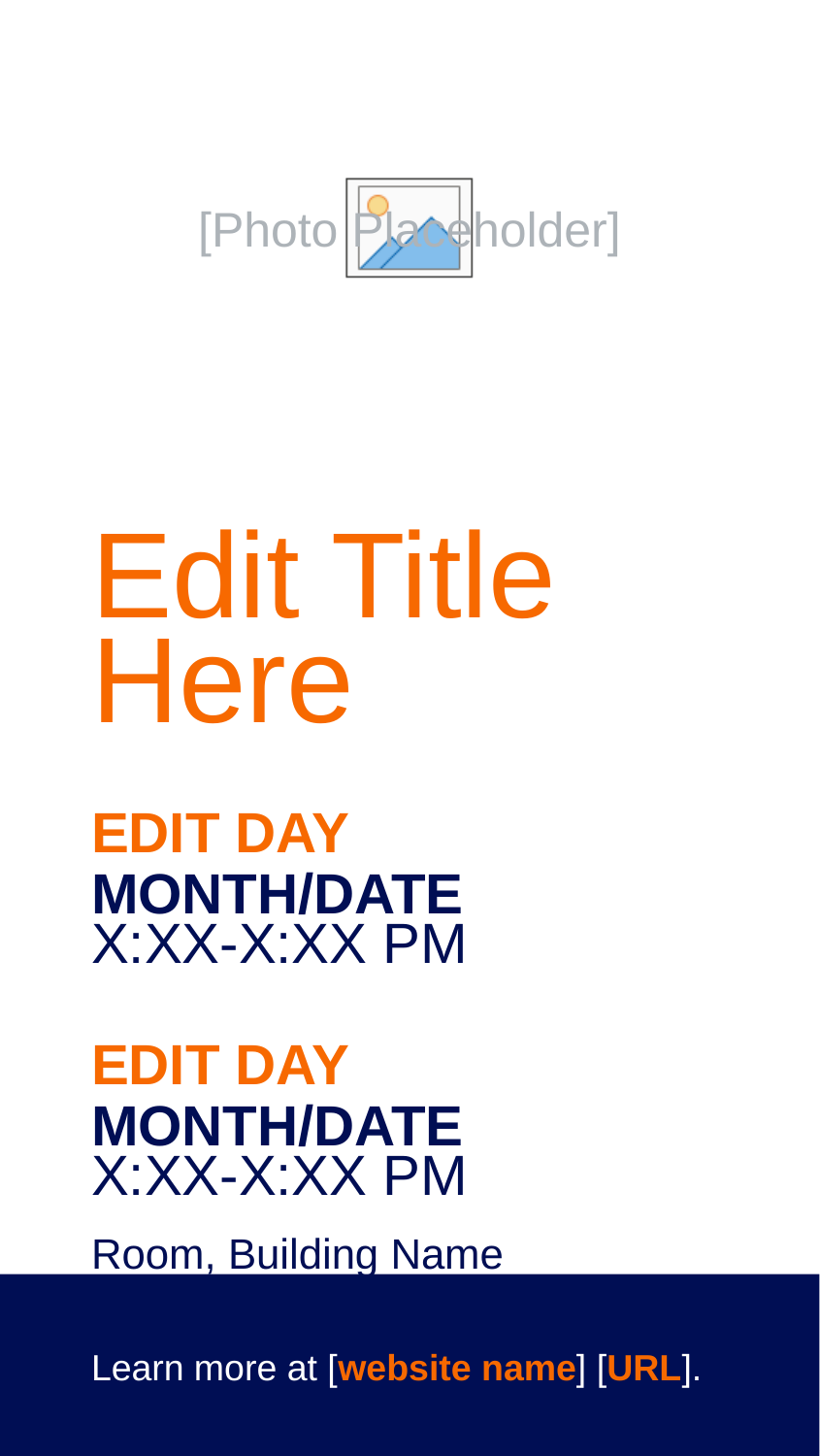

Edit Title Here
EDIT DAY MONTH/DATE
X:XX-X:XX PM

EDIT DAY MONTH/DATE
X:XX-X:XX PM
Room, Building Name

Learn more at [website name] [URL].